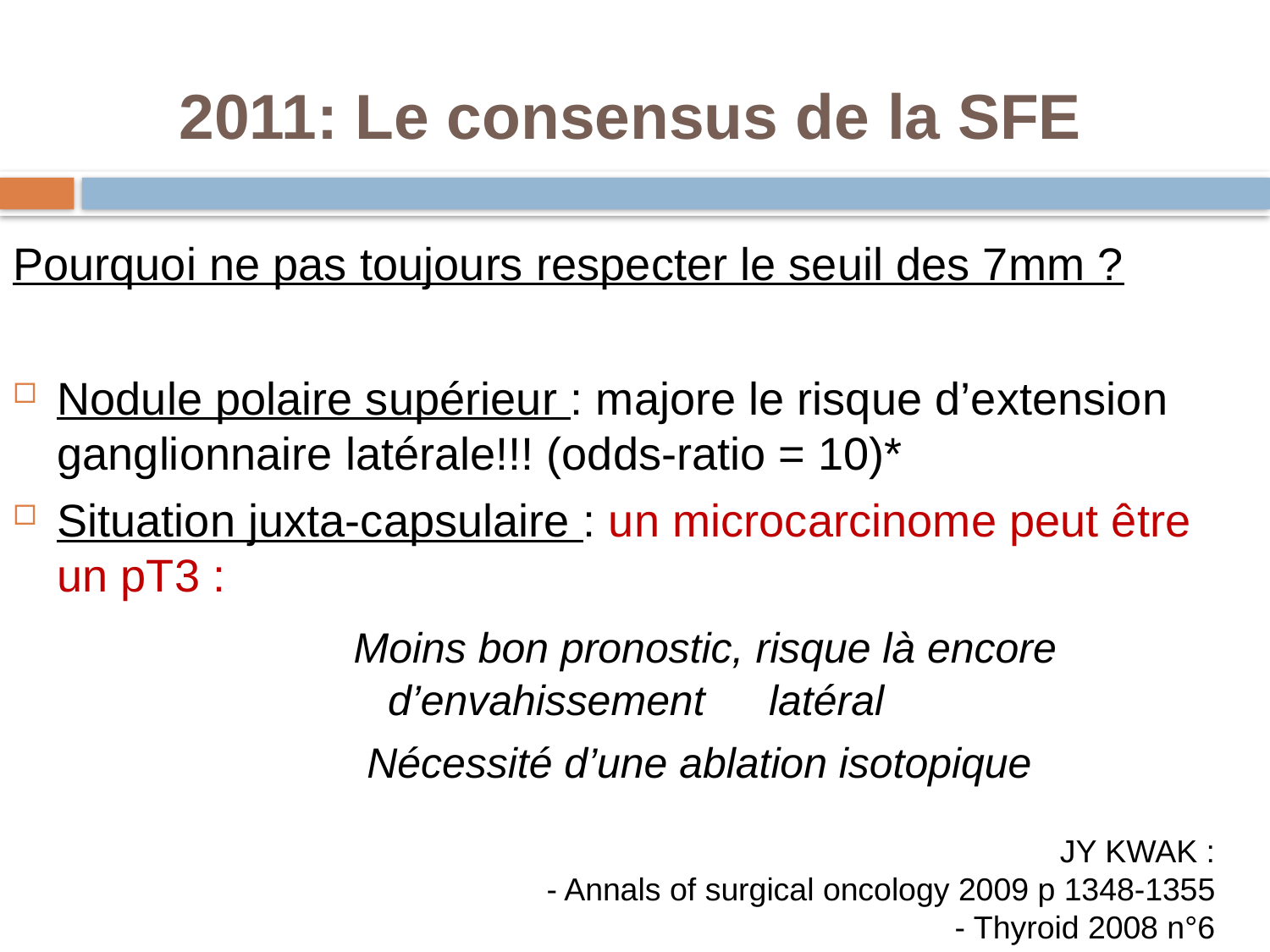

2011: Le consensus de la SFE
Pourquoi ne pas toujours respecter le seuil des 7mm ?

Nodule polaire supérieur : majore le risque d’extension ganglionnaire latérale!!! (odds-ratio = 10)*
Situation juxta-capsulaire : un microcarcinome peut être un pT3 :
		 Moins bon pronostic, risque là encore d’envahissement 	latéral
		Nécessité d’une ablation isotopique

 JY KWAK :
- Annals of surgical oncology 2009 p 1348-1355
- Thyroid 2008 n°6